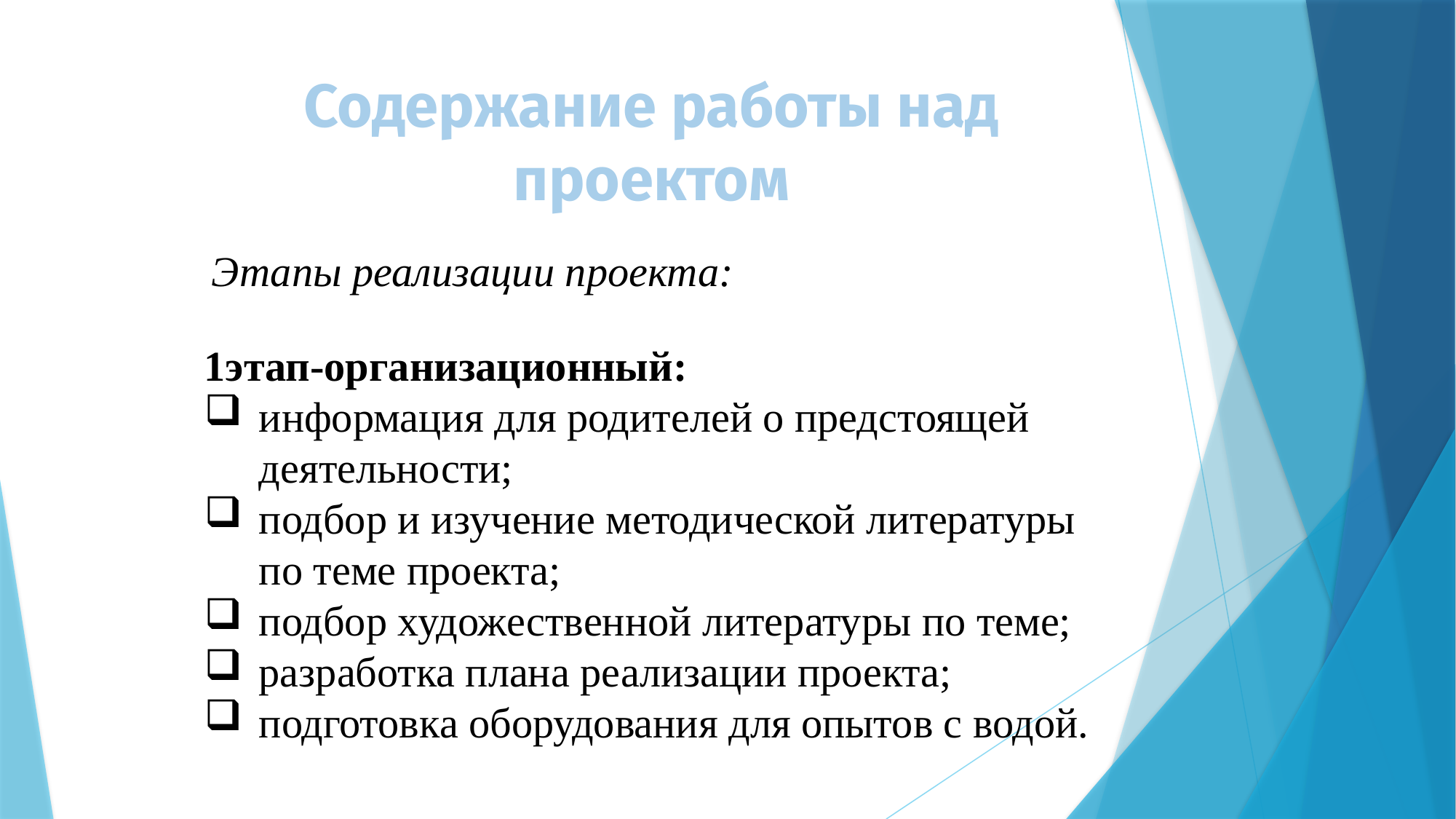

Содержание работы над проектом
 Этапы реализации проекта:

1этап-организационный:
информация для родителей о предстоящей деятельности;
подбор и изучение методической литературы по теме проекта;
подбор художественной литературы по теме;
разработка плана реализации проекта;
подготовка оборудования для опытов с водой.